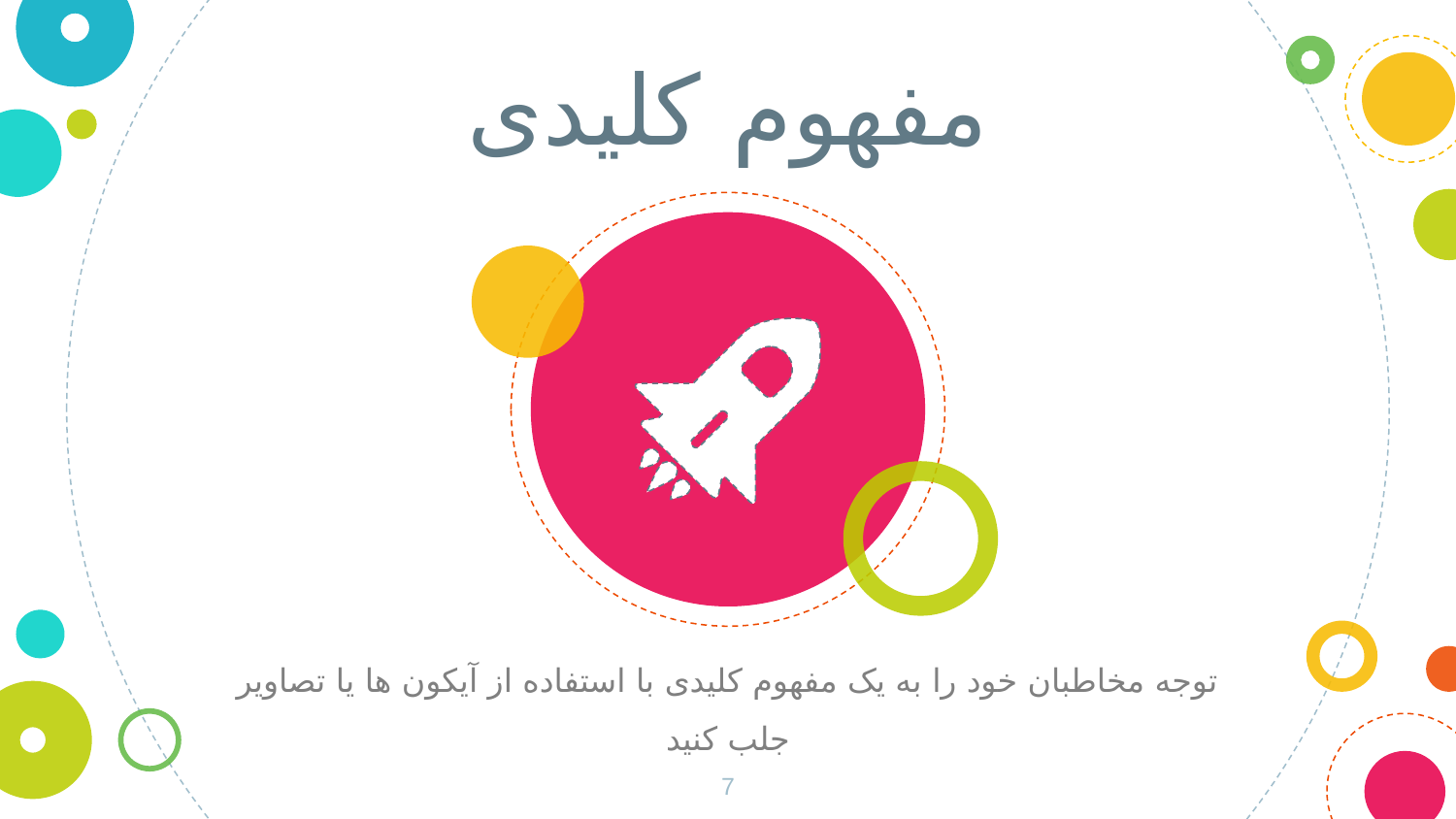

مفهوم کلیدی

توجه مخاطبان خود را به یک مفهوم کلیدی با استفاده از آیکون ها یا تصاویر جلب کنید
7